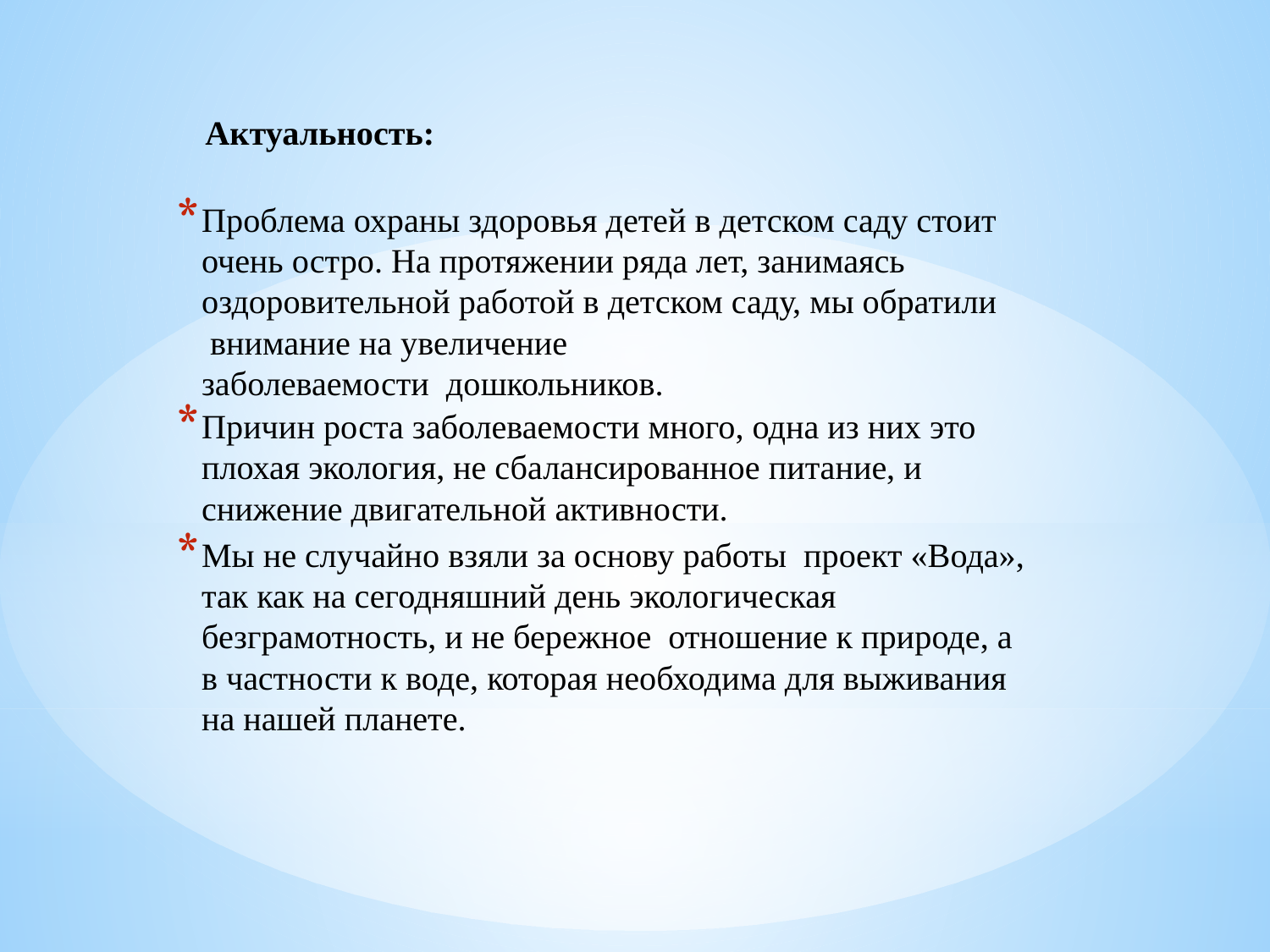

Актуальность:

Проблема охраны здоровья детей в детском саду стоит очень остро. На протяжении ряда лет, занимаясь оздоровительной работой в детском саду, мы обратили  внимание на увеличение заболеваемости  дошкольников.
Причин роста заболеваемости много, одна из них это  плохая экология, не сбалансированное питание, и снижение двигательной активности.
Мы не случайно взяли за основу работы  проект «Вода», так как на сегодняшний день экологическая безграмотность, и не бережное  отношение к природе, а в частности к воде, которая необходима для выживания на нашей планете.
#